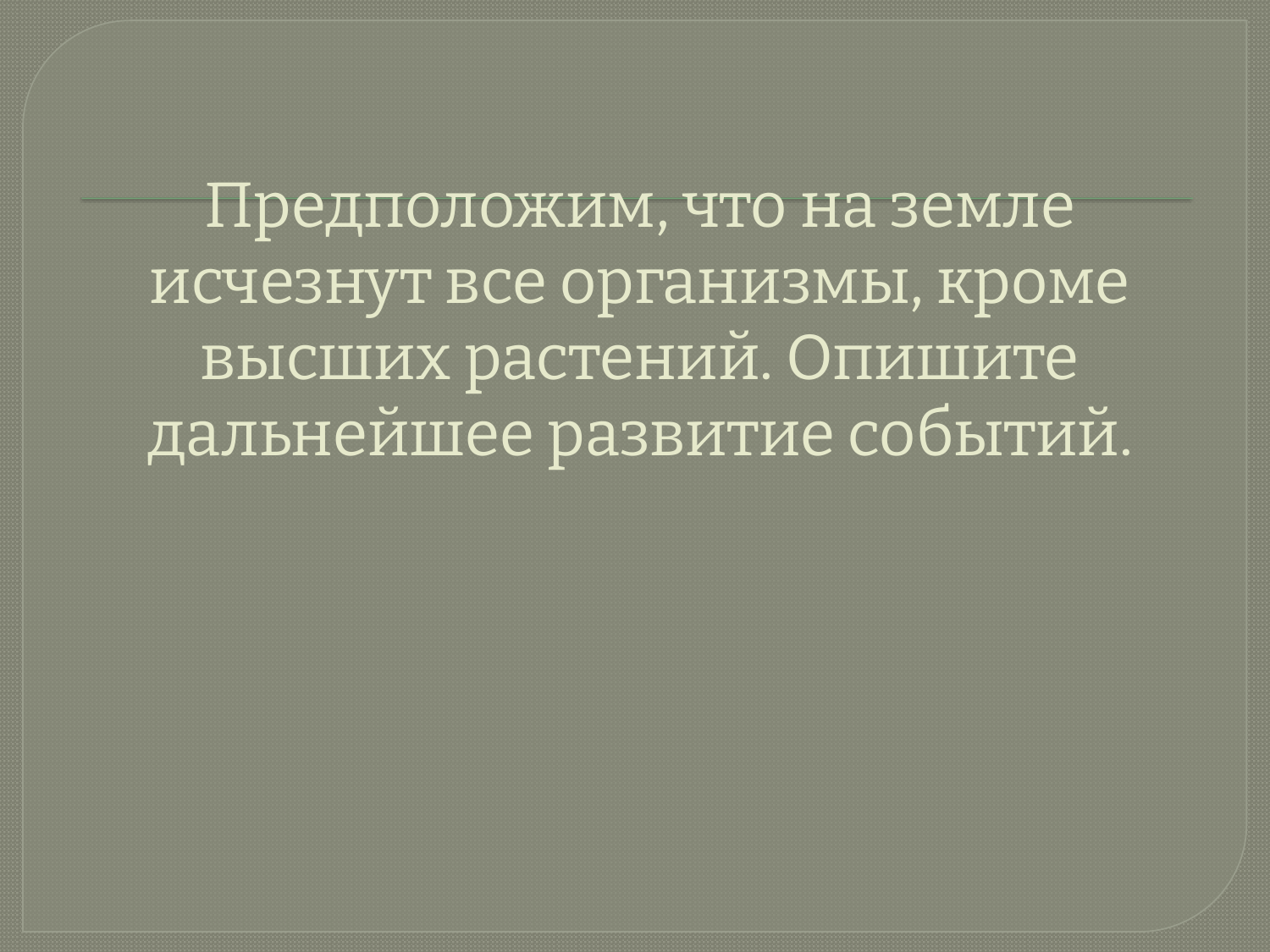

# Предположим, что на земле исчезнут все организмы, кроме высших растений. Опишите дальнейшее развитие событий.